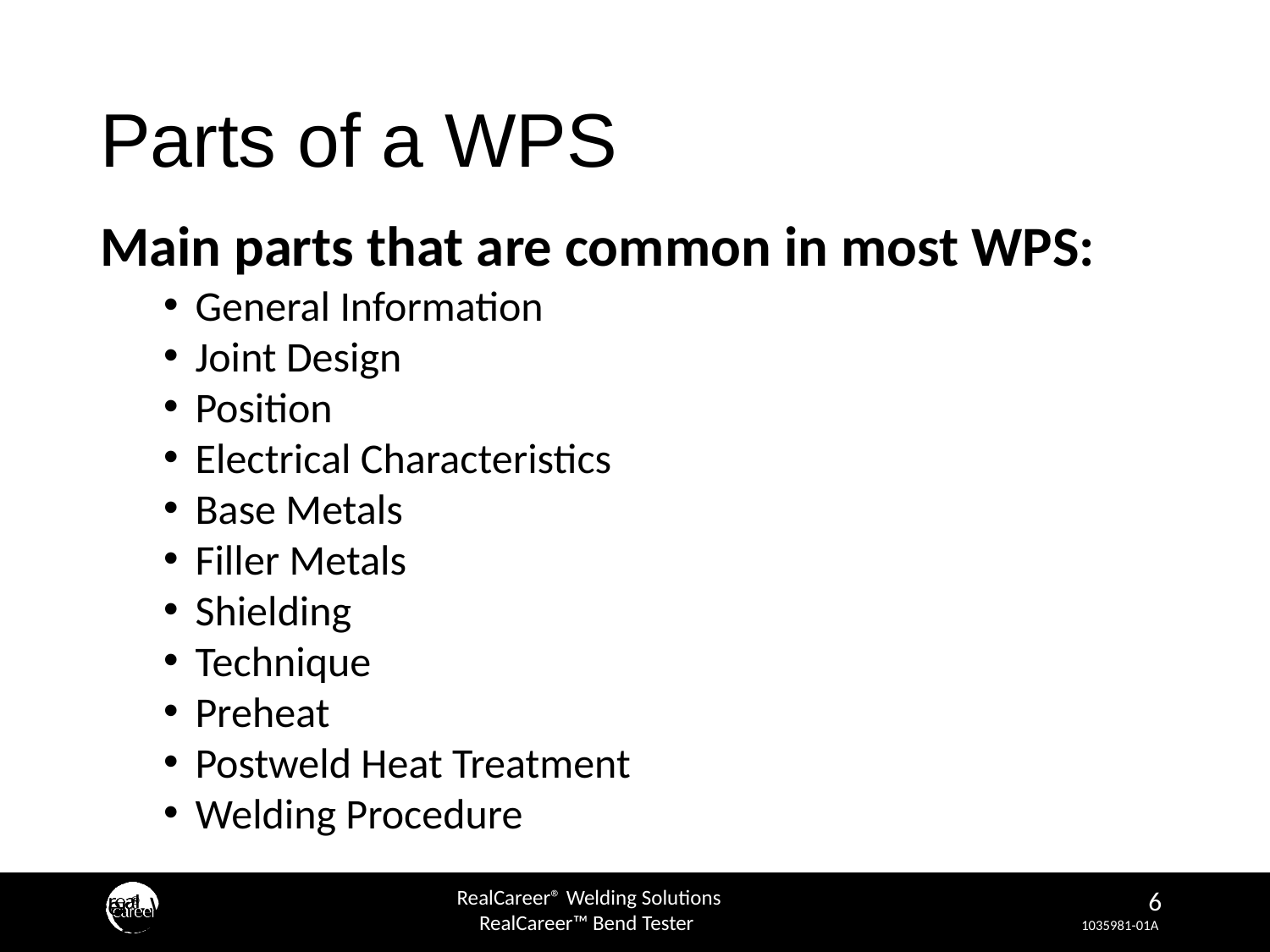

# Parts of a WPS
Main parts that are common in most WPS:
General Information
Joint Design
Position
Electrical Characteristics
Base Metals
Filler Metals
Shielding
Technique
Preheat
Postweld Heat Treatment
Welding Procedure

RealCareer® Welding Solutions
guideWELD™ LIVE real welding guidance